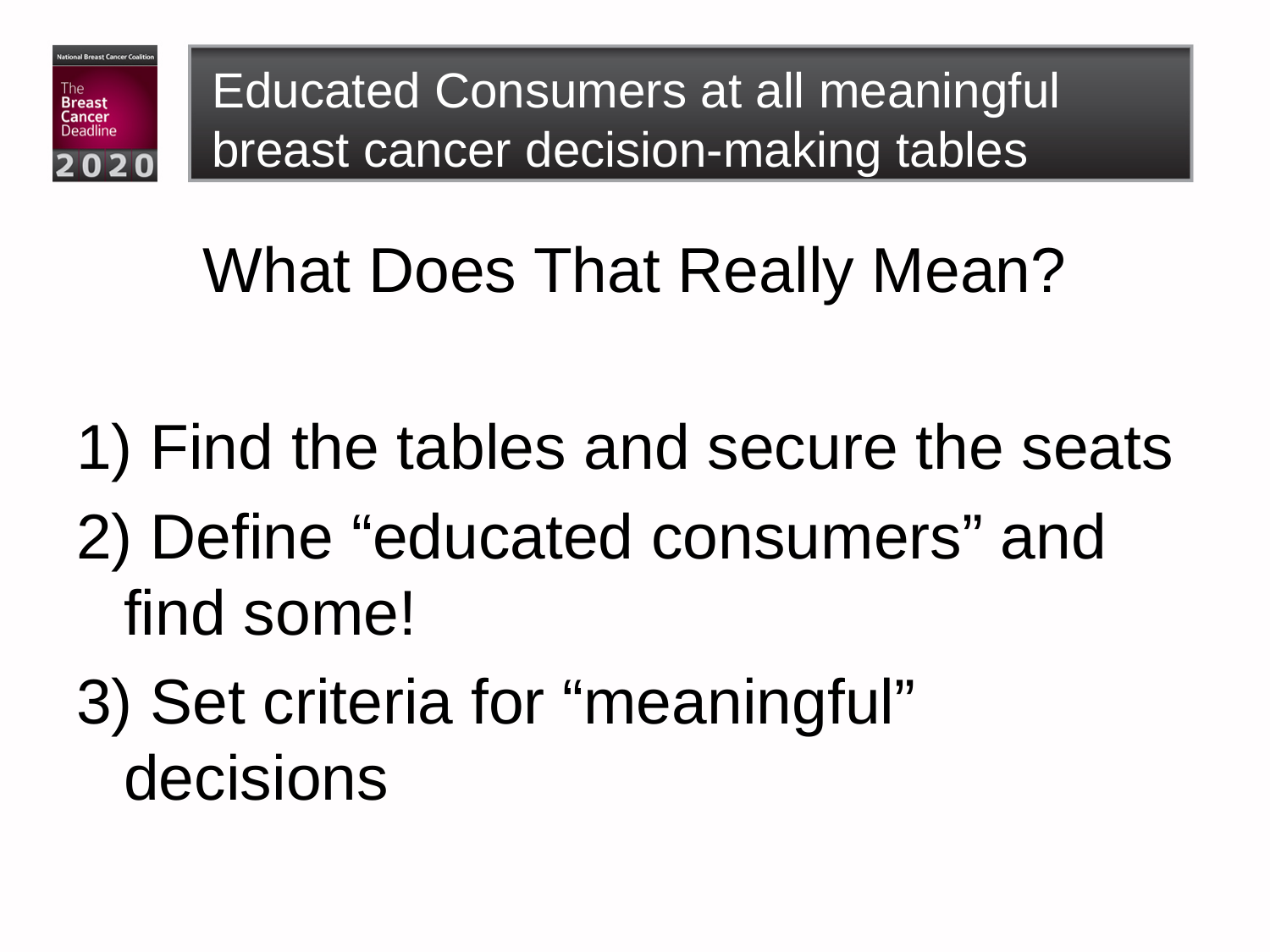

# Educated Consumers at all meaningful breast cancer decision-making tables
What Does That Really Mean?

 Find the tables and secure the seats
 Define “educated consumers” and find some!
 Set criteria for “meaningful” decisions